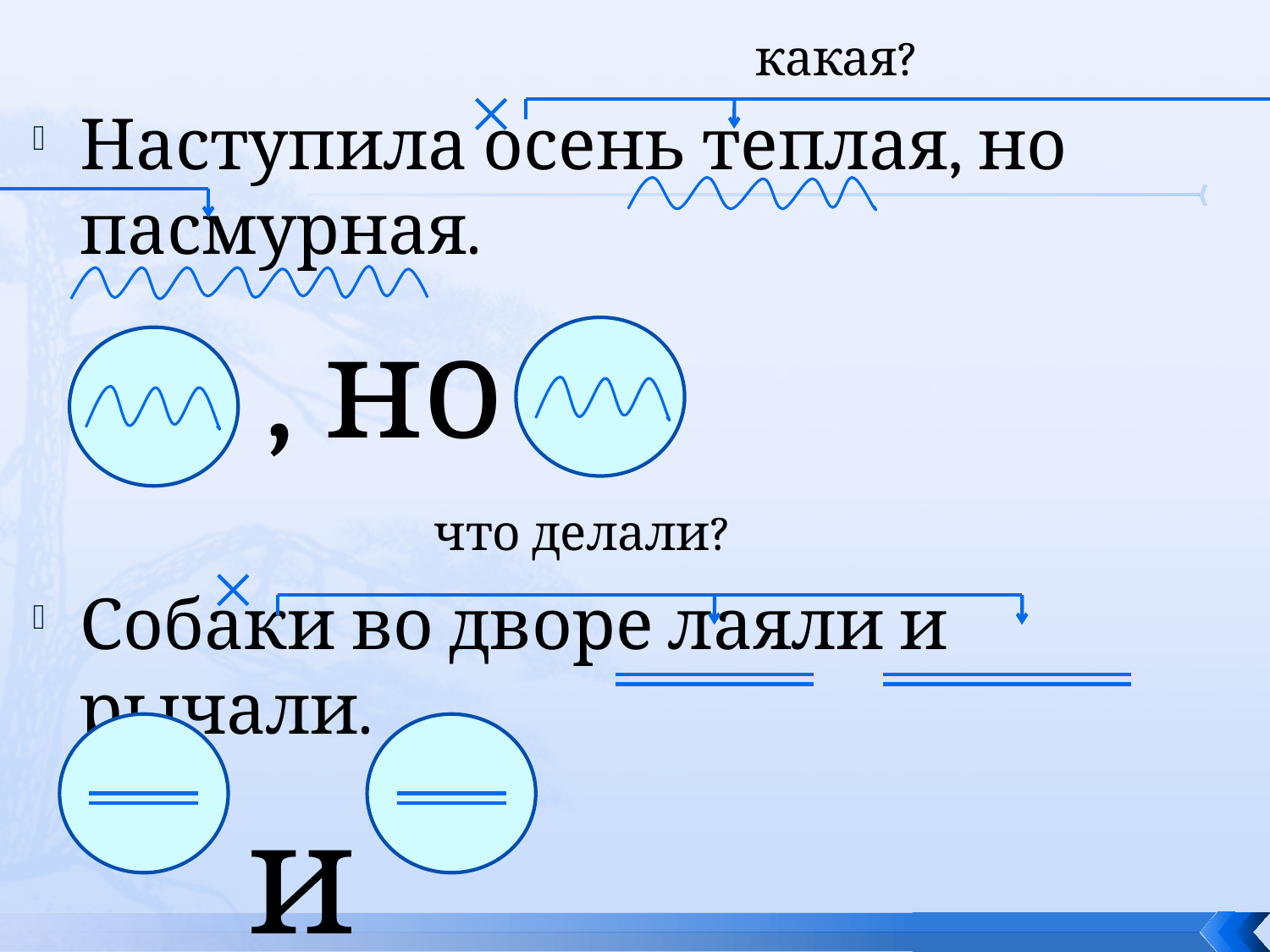

какая?
Наступила осень теплая, но пасмурная.
          , но
                          что делали?
Собаки во дворе лаяли и рычали.
              и